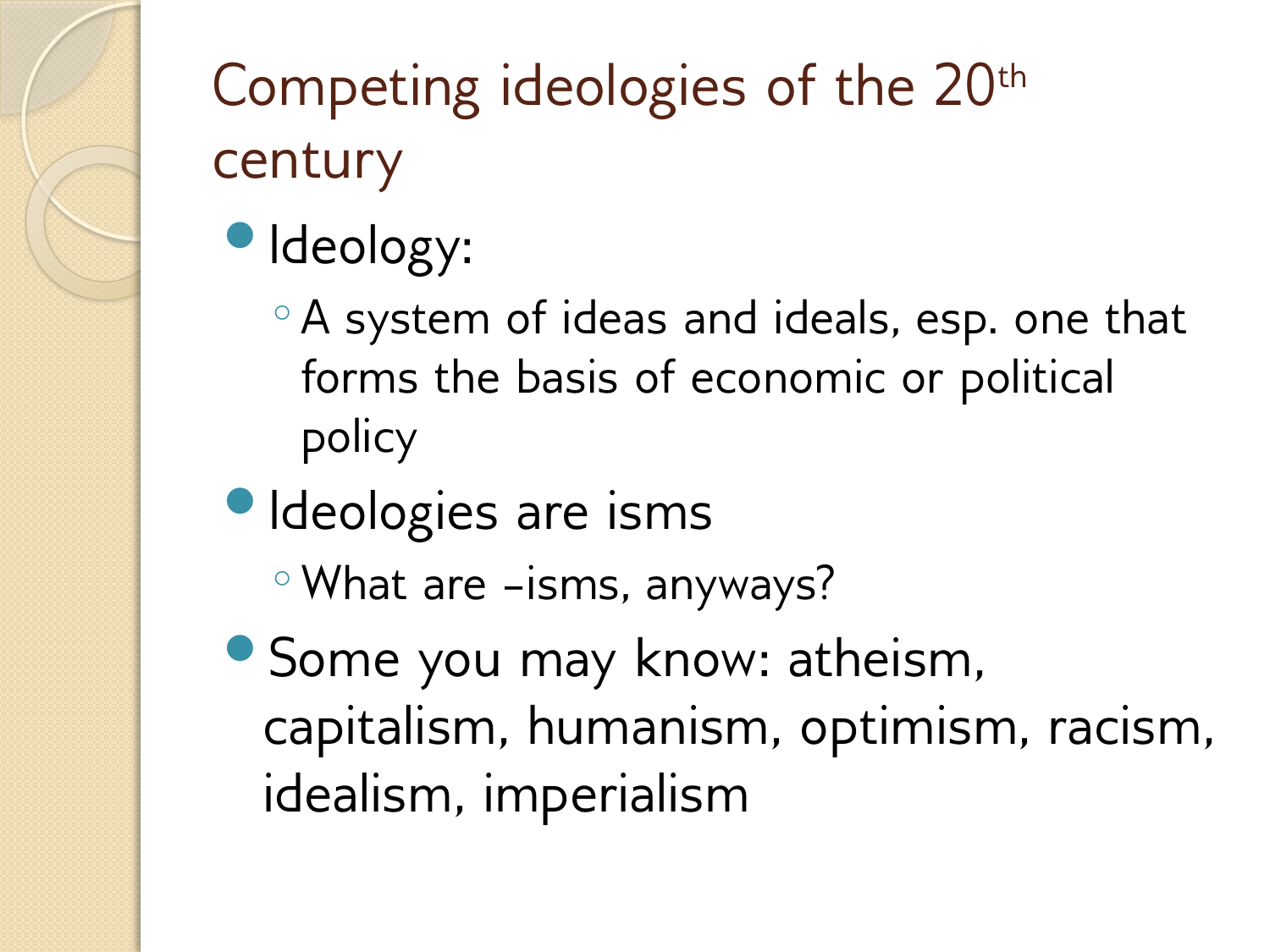

# Competing ideologies of the 20th century
Ideology:
A system of ideas and ideals, esp. one that forms the basis of economic or political policy
Ideologies are isms
What are –isms, anyways?
Some you may know: atheism, capitalism, humanism, optimism, racism, idealism, imperialism